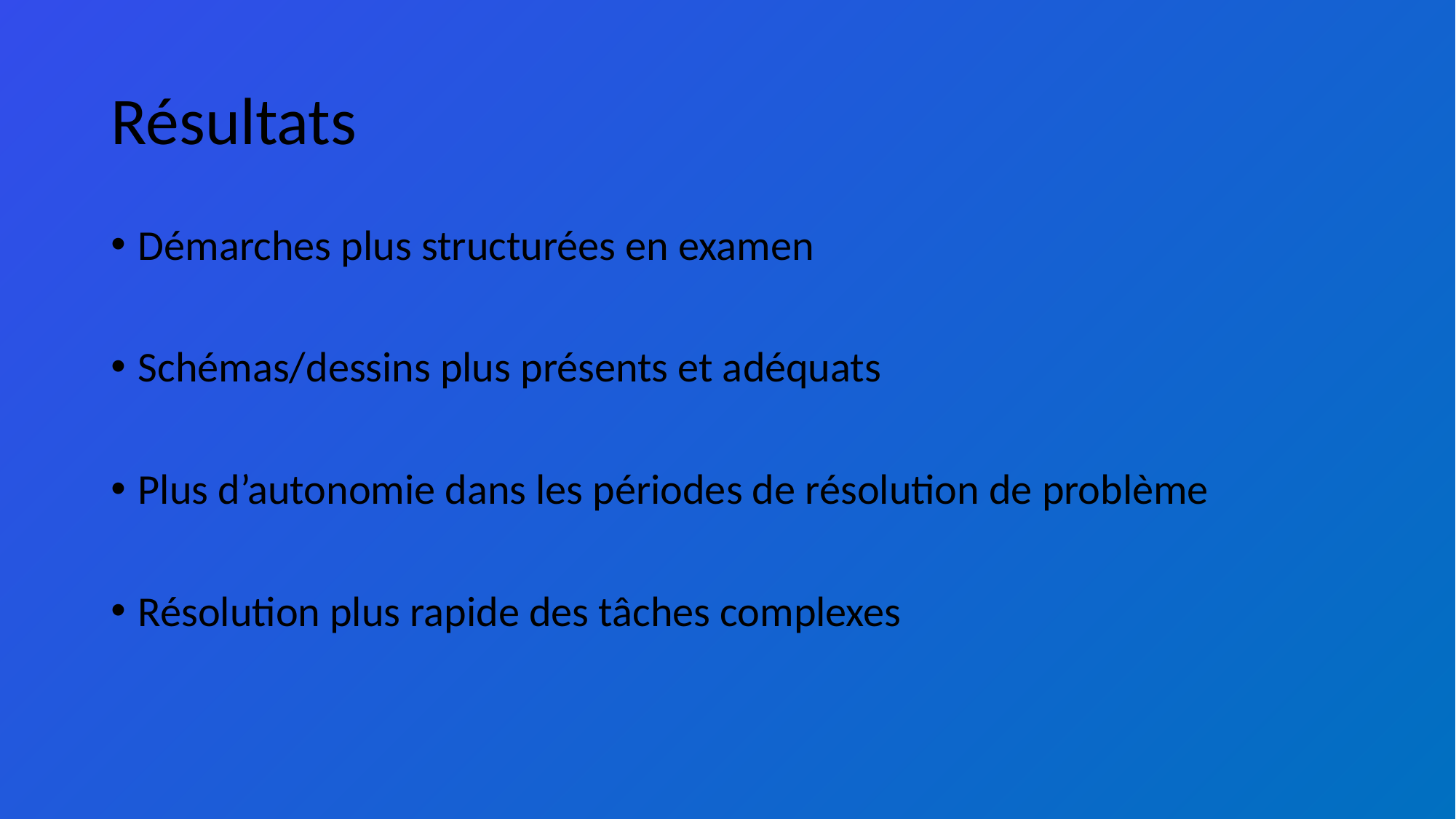

# Résultats
Démarches plus structurées en examen

Schémas/dessins plus présents et adéquats

Plus d’autonomie dans les périodes de résolution de problème

Résolution plus rapide des tâches complexes